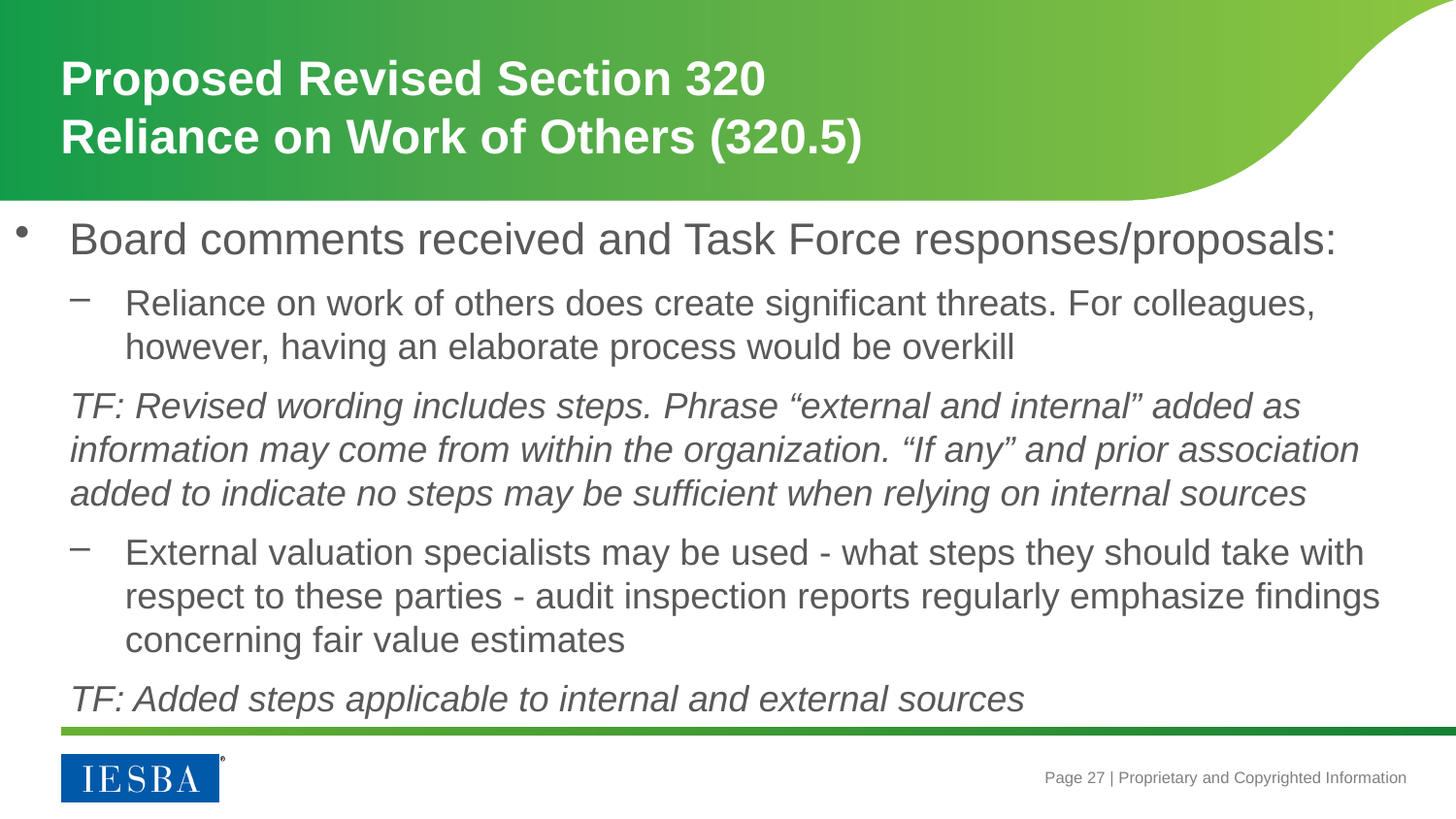

# Proposed Revised Section 320 Reliance on Work of Others (320.5)
Board comments received and Task Force responses/proposals:
Reliance on work of others does create significant threats. For colleagues, however, having an elaborate process would be overkill
TF: Revised wording includes steps. Phrase “external and internal” added as information may come from within the organization. “If any” and prior association added to indicate no steps may be sufficient when relying on internal sources
External valuation specialists may be used - what steps they should take with respect to these parties - audit inspection reports regularly emphasize findings concerning fair value estimates
TF: Added steps applicable to internal and external sources